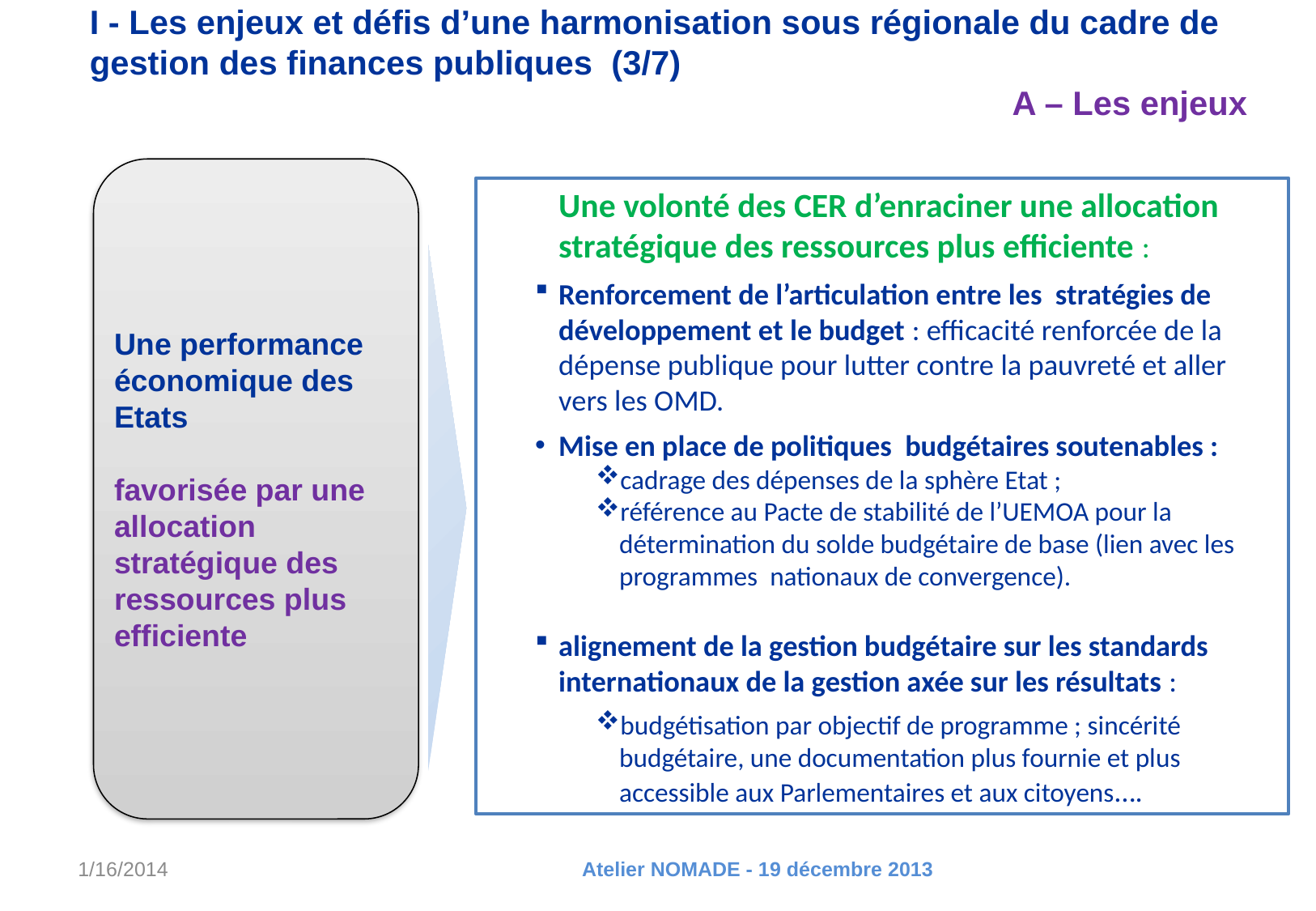

I - Les enjeux et défis d’une harmonisation sous régionale du cadre de gestion des finances publiques  (3/7)
A – Les enjeux
Une performance économique des Etats

favorisée par une allocation stratégique des ressources plus efficiente
	Une volonté des CER d’enraciner une allocation stratégique des ressources plus efficiente :
Renforcement de l’articulation entre les  stratégies de développement et le budget : efficacité renforcée de la dépense publique pour lutter contre la pauvreté et aller vers les OMD.
Mise en place de politiques  budgétaires soutenables :
cadrage des dépenses de la sphère Etat ;
référence au Pacte de stabilité de l’UEMOA pour la détermination du solde budgétaire de base (lien avec les programmes  nationaux de convergence).

alignement de la gestion budgétaire sur les standards internationaux de la gestion axée sur les résultats :
budgétisation par objectif de programme ; sincérité budgétaire, une documentation plus fournie et plus accessible aux Parlementaires et aux citoyens….

Atelier NOMADE - 19 décembre 2013
1/16/2014
9